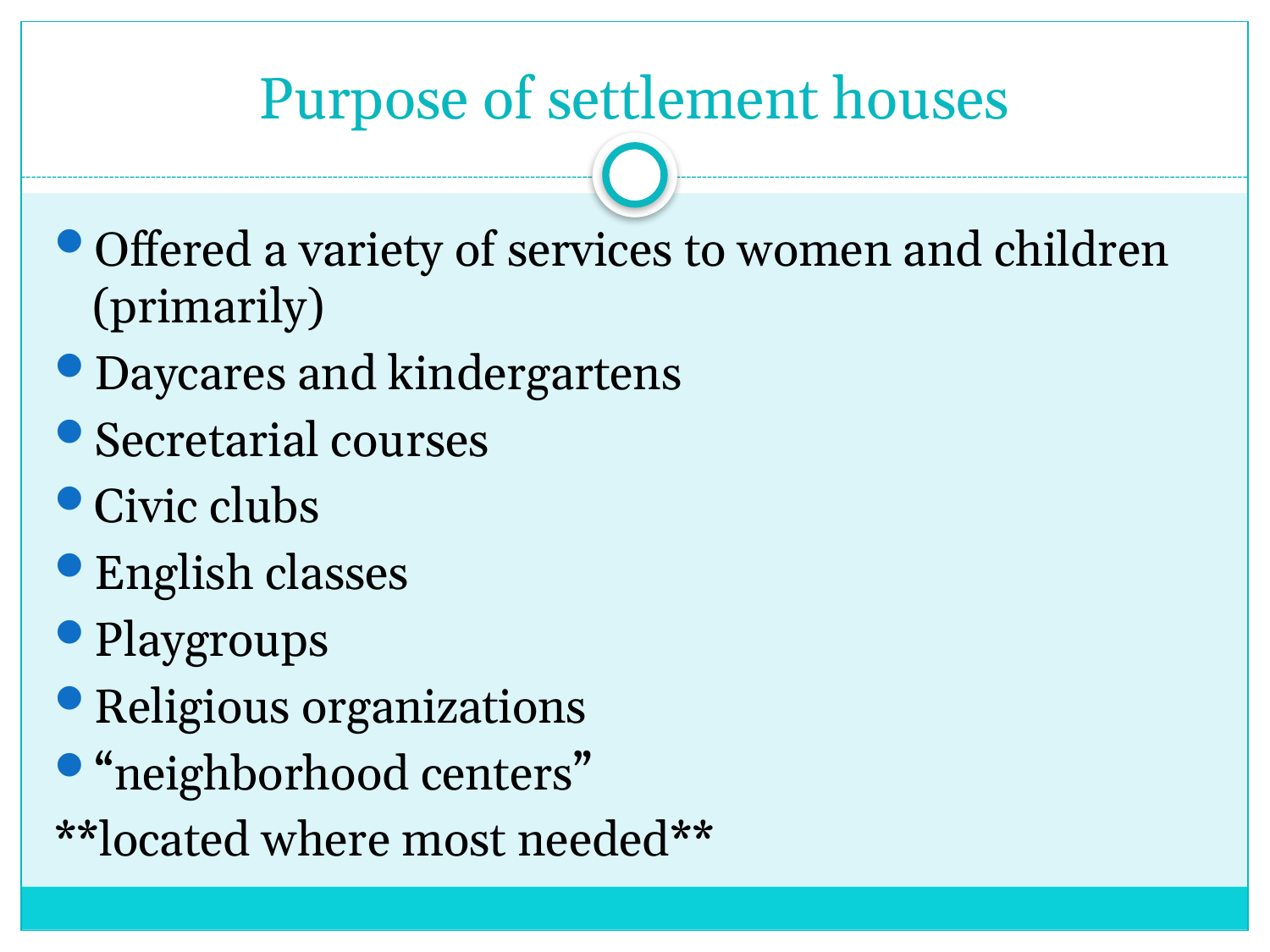

# Purpose of settlement houses
Offered a variety of services to women and children (primarily)
Daycares and kindergartens
Secretarial courses
Civic clubs
English classes
Playgroups
Religious organizations
“neighborhood centers”
**located where most needed**